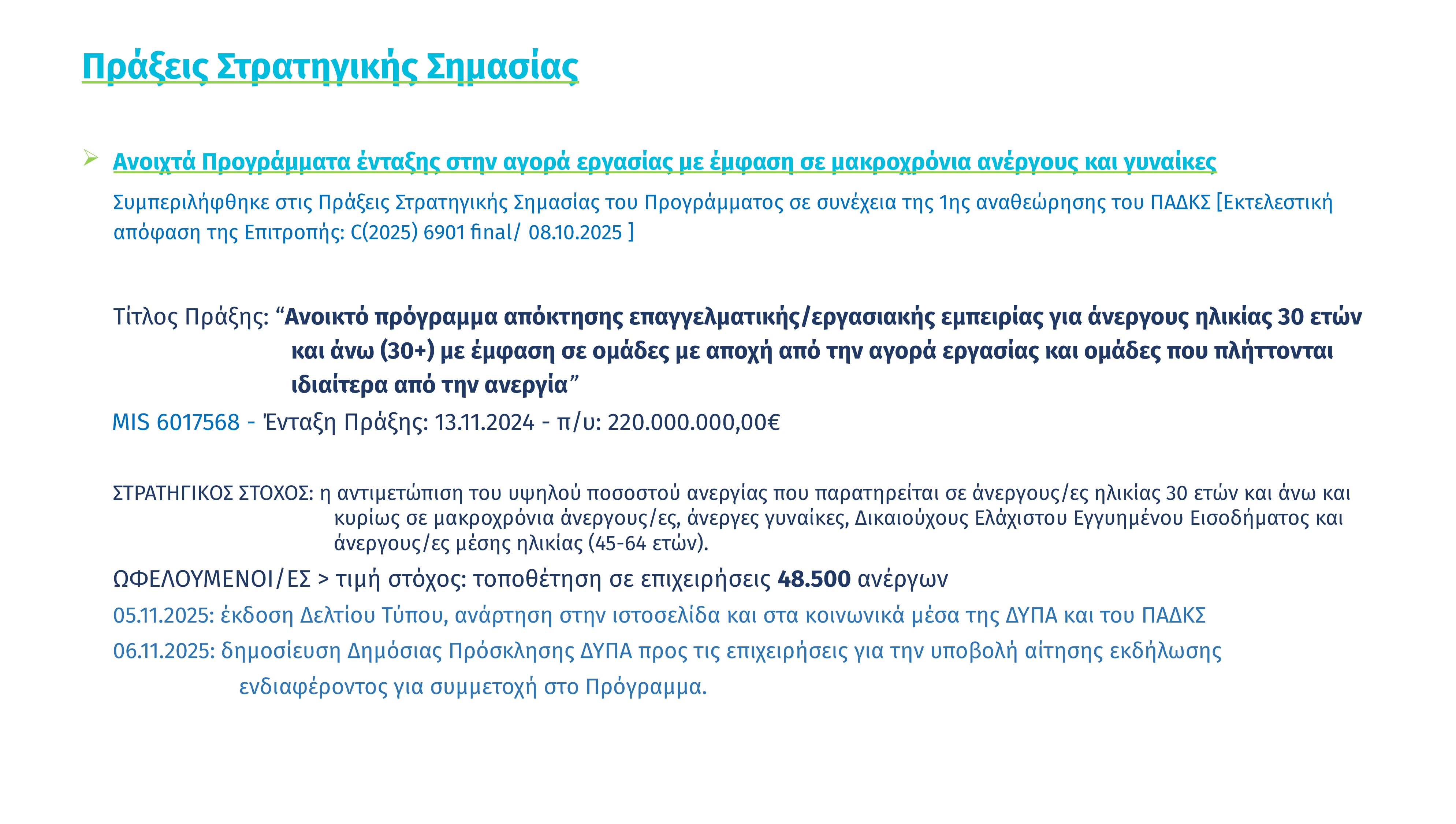

# Πράξεις Στρατηγικής Σημασίας
Ανοιχτά Προγράμματα ένταξης στην αγορά εργασίας με έμφαση σε μακροχρόνια ανέργους και γυναίκες
Συμπεριλήφθηκε στις Πράξεις Στρατηγικής Σημασίας του Προγράμματος σε συνέχεια της 1ης αναθεώρησης του ΠΑΔΚΣ [Εκτελεστική απόφαση της Επιτροπής: C(2025) 6901 final/ 08.10.2025 ]

Τίτλος Πράξης: “Ανοικτό πρόγραμμα απόκτησης επαγγελματικής/εργασιακής εμπειρίας για άνεργους ηλικίας 30 ετών και άνω (30+) με έμφαση σε ομάδες με αποχή από την αγορά εργασίας και ομάδες που πλήττονται ιδιαίτερα από την ανεργία”
MIS 6017568 - Ένταξη Πράξης: 13.11.2024 - π/υ: 220.000.000,00€

ΣΤΡΑΤΗΓΙΚΟΣ ΣΤΟΧΟΣ: η αντιμετώπιση του υψηλού ποσοστού ανεργίας που παρατηρείται σε άνεργους/ες ηλικίας 30 ετών και άνω και κυρίως σε μακροχρόνια άνεργους/ες, άνεργες γυναίκες, Δικαιούχους Ελάχιστου Εγγυημένου Εισοδήματος και άνεργους/ες μέσης ηλικίας (45-64 ετών).
ΩΦΕΛΟΥΜΕΝΟΙ/ΕΣ > τιμή στόχος: τοποθέτηση σε επιχειρήσεις 48.500 ανέργων
05.11.2025: έκδοση Δελτίου Τύπου, ανάρτηση στην ιστοσελίδα και στα κοινωνικά μέσα της ΔΥΠΑ και του ΠΑΔΚΣ
06.11.2025: δημοσίευση Δημόσιας Πρόσκλησης ΔΥΠΑ προς τις επιχειρήσεις για την υποβολή αίτησης εκδήλωσης
ενδιαφέροντος για συμμετοχή στο Πρόγραμμα.